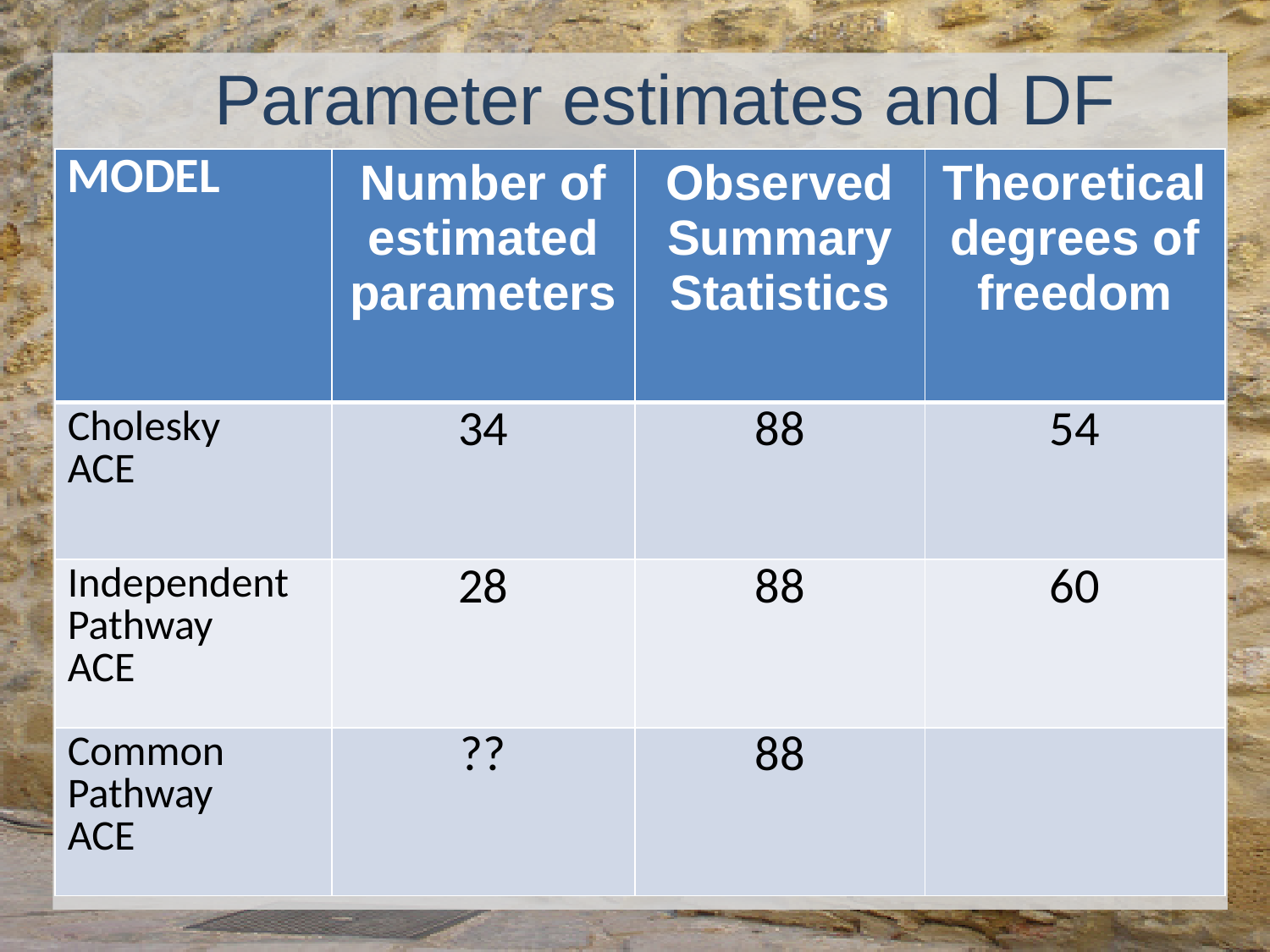

Parameter estimates and DF

| MODEL | Number of estimated parameters | Observed Summary Statistics | Theoretical degrees of freedom |
| --- | --- | --- | --- |
| Cholesky ACE | 34 | 88 | 54 |
| Independent Pathway ACE | 28 | 88 | 60 |
| Common Pathway ACE | ?? | 88 |  |